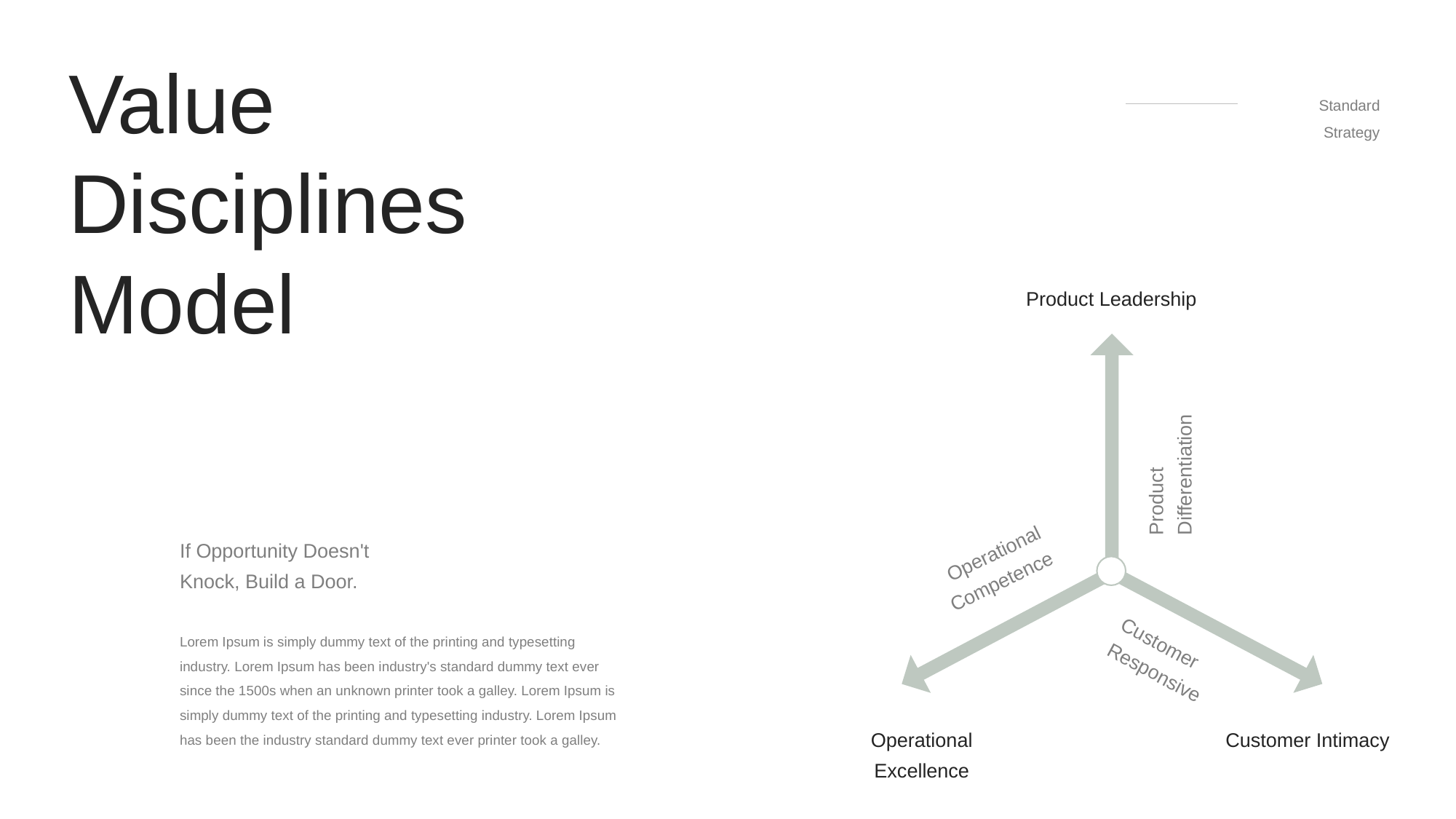

Value Disciplines Model
Standard Strategy
Product Leadership

Product Differentiation

If Opportunity Doesn't Knock, Build a Door.
Operational Competence

Lorem Ipsum is simply dummy text of the printing and typesetting industry. Lorem Ipsum has been industry's standard dummy text ever since the 1500s when an unknown printer took a galley. Lorem Ipsum is simply dummy text of the printing and typesetting industry. Lorem Ipsum has been the industry standard dummy text ever printer took a galley.
Customer Responsive
Operational Excellence
Customer Intimacy